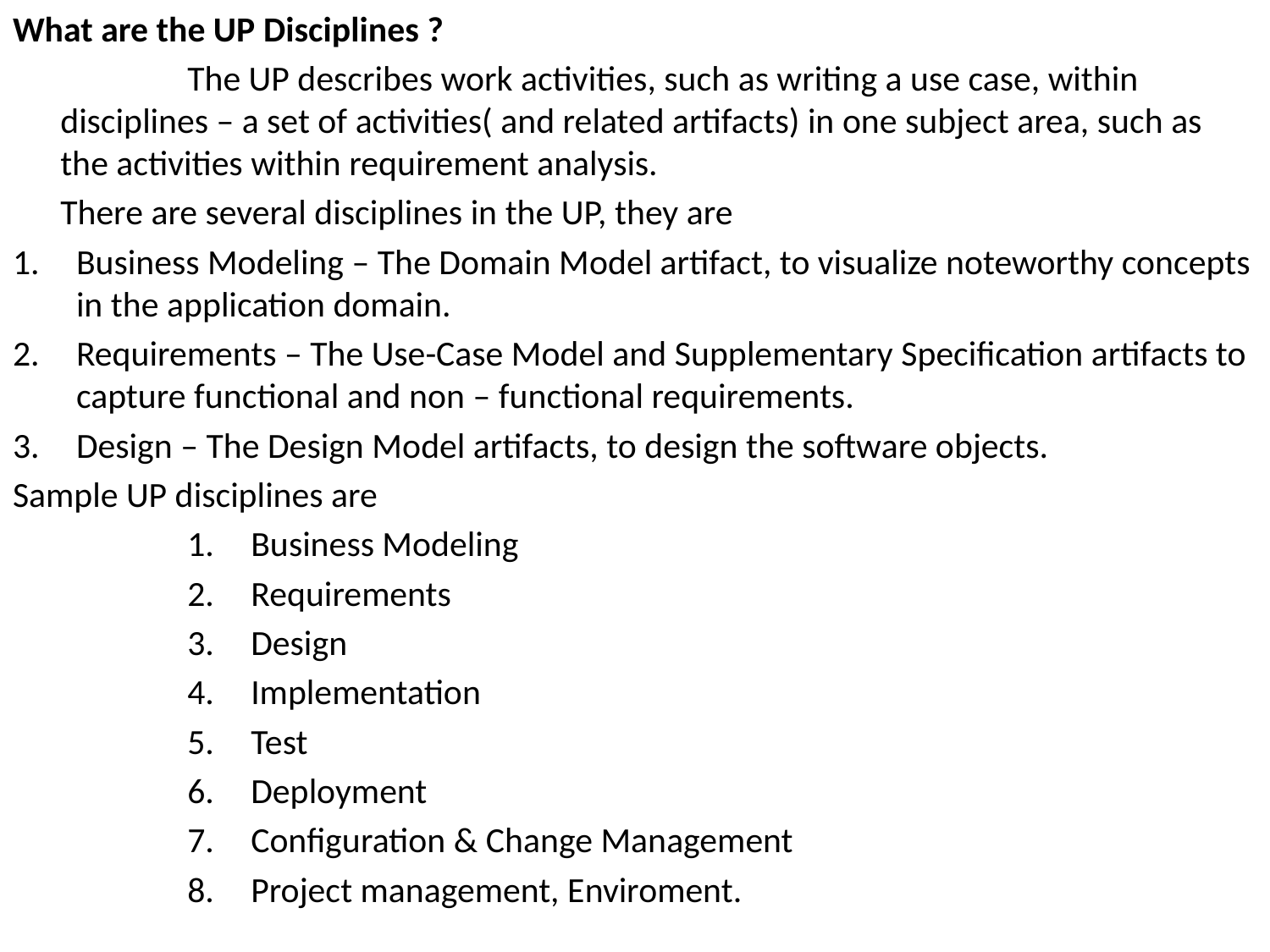

What are the UP Disciplines ?
		The UP describes work activities, such as writing a use case, within disciplines – a set of activities( and related artifacts) in one subject area, such as the activities within requirement analysis.
	There are several disciplines in the UP, they are
Business Modeling – The Domain Model artifact, to visualize noteworthy concepts in the application domain.
Requirements – The Use-Case Model and Supplementary Specification artifacts to capture functional and non – functional requirements.
Design – The Design Model artifacts, to design the software objects.
Sample UP disciplines are
Business Modeling
Requirements
Design
Implementation
Test
Deployment
Configuration & Change Management
Project management, Enviroment.